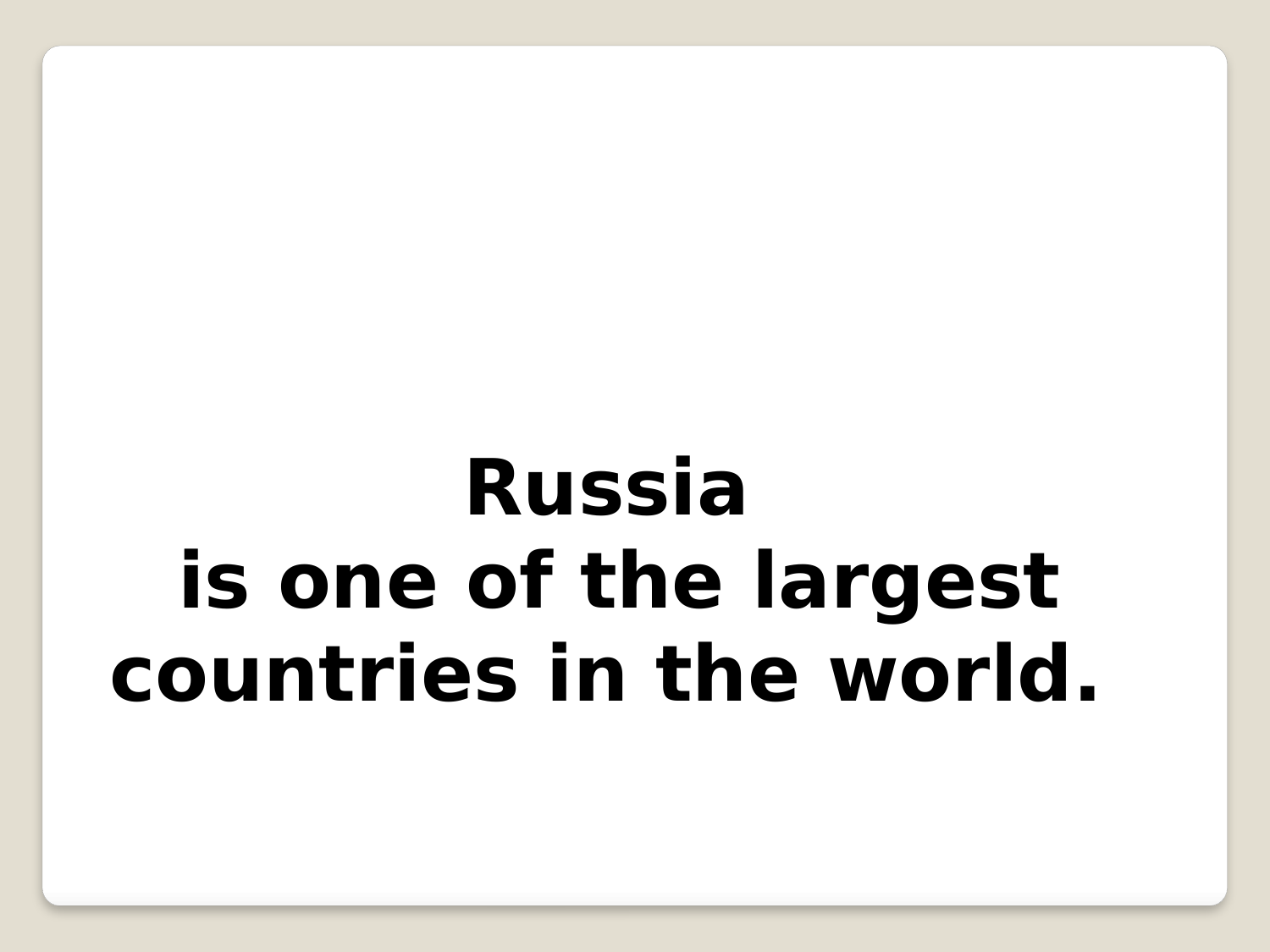

Russia
is one of the largest countries in the world.